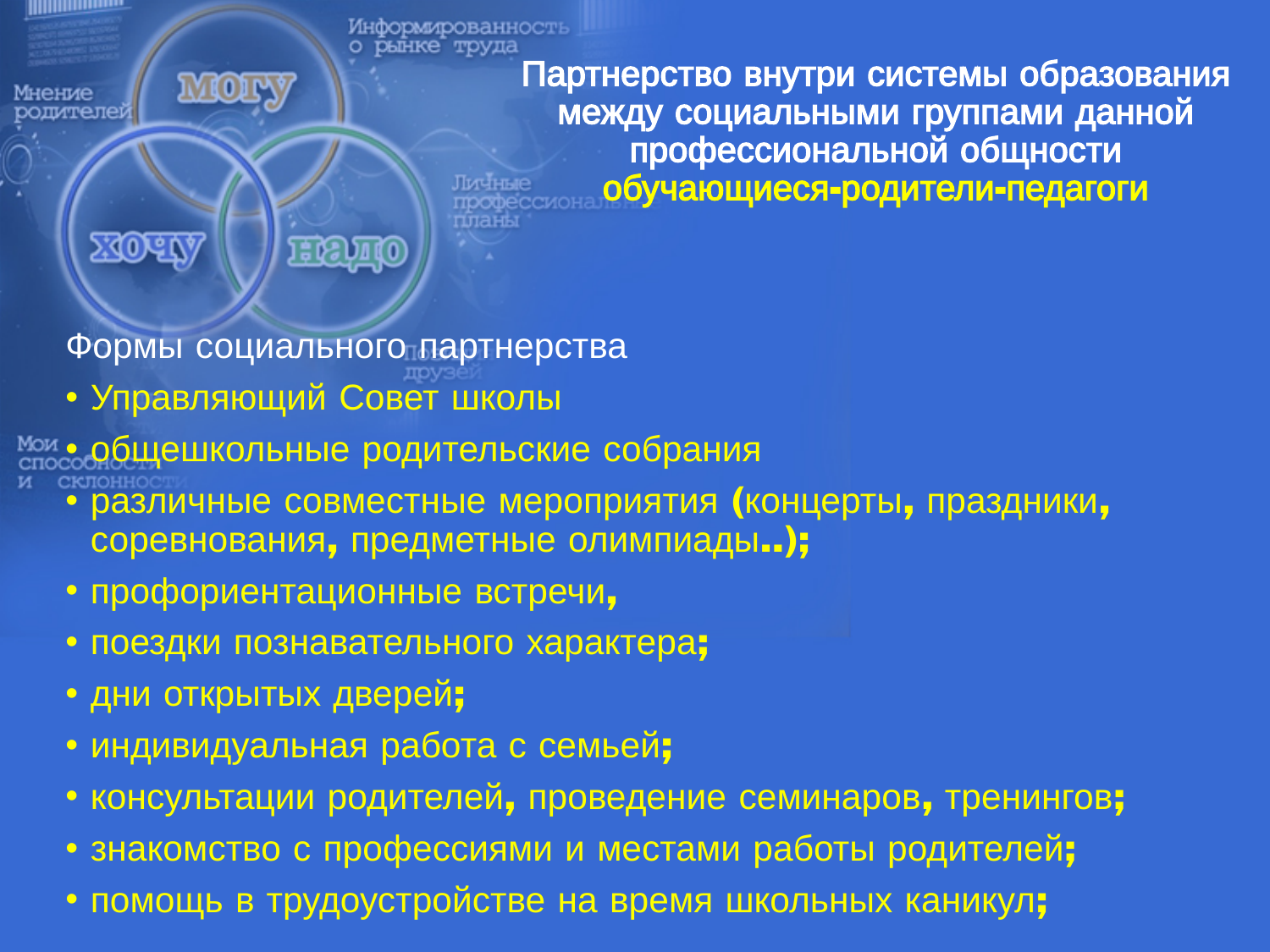

# Партнерство внутри системы образования между социальными группами данной профессиональной общности обучающиеся-родители-педагоги
Формы социального партнерства
Управляющий Совет школы
общешкольные родительские собрания
различные совместные мероприятия (концерты, праздники, соревнования, предметные олимпиады..);
профориентационные встречи,
поездки познавательного характера;
дни открытых дверей;
индивидуальная работа с семьей;
консультации родителей, проведение семинаров, тренингов;
знакомство с профессиями и местами работы родителей;
помощь в трудоустройстве на время школьных каникул;